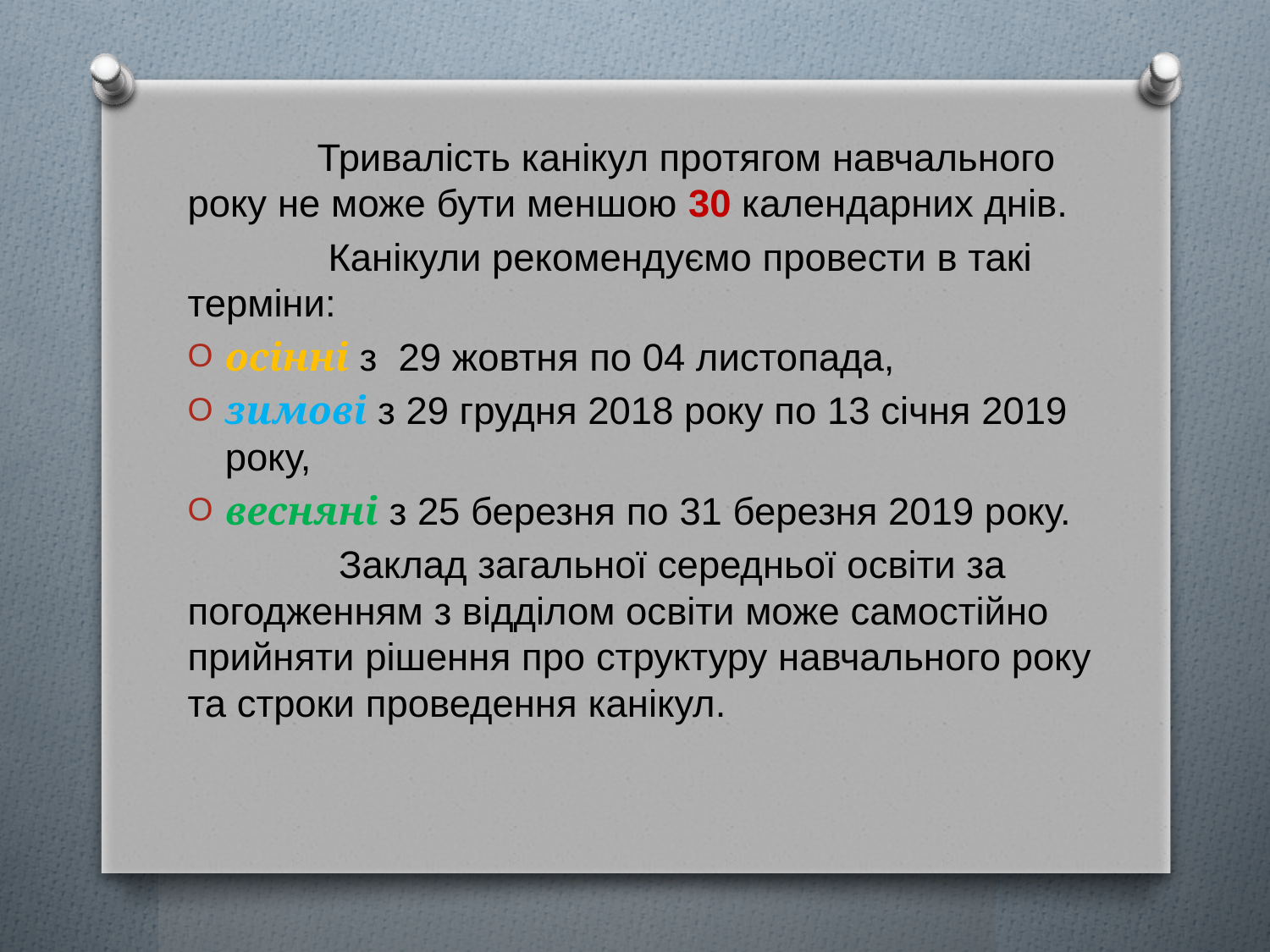

Тривалість канікул протягом навчального року не може бути меншою 30 календарних днів.
             Канікули рекомендуємо провести в такі терміни:
осінні з  29 жовтня по 04 листопада,
зимові з 29 грудня 2018 року по 13 січня 2019 року,
весняні з 25 березня по 31 березня 2019 року.
              Заклад загальної середньої освіти за погодженням з відділом освіти може самостійно прийняти рішення про структуру навчального року та строки проведення канікул.